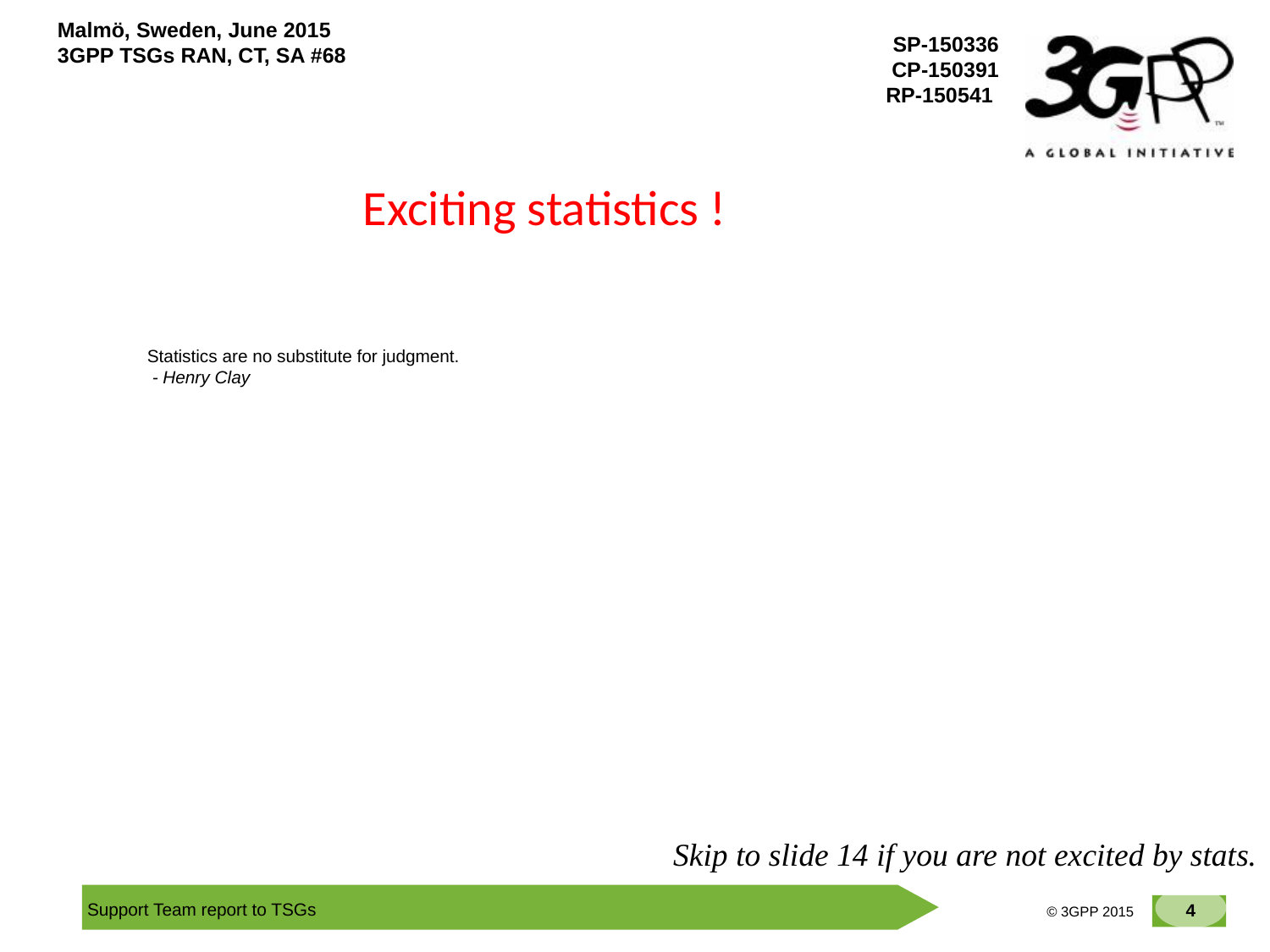

Exciting statistics !
Statistics are no substitute for judgment.
 - Henry Clay
Skip to slide 14 if you are not excited by stats.